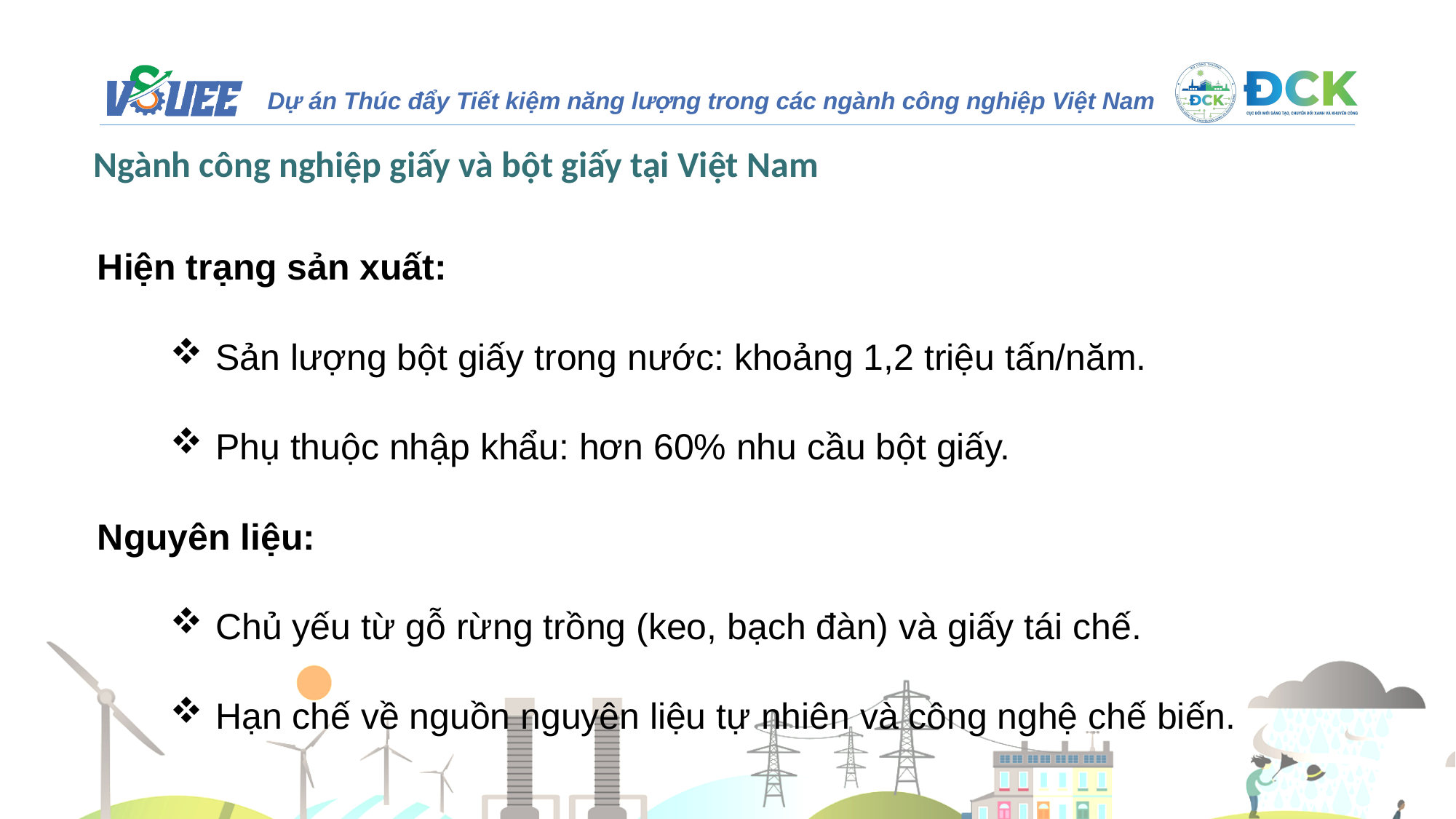

Ngành công nghiệp giấy và bột giấy tại Việt Nam
Hiện trạng sản xuất:
Sản lượng bột giấy trong nước: khoảng 1,2 triệu tấn/năm.
Phụ thuộc nhập khẩu: hơn 60% nhu cầu bột giấy.
Nguyên liệu:
Chủ yếu từ gỗ rừng trồng (keo, bạch đàn) và giấy tái chế.
Hạn chế về nguồn nguyên liệu tự nhiên và công nghệ chế biến.